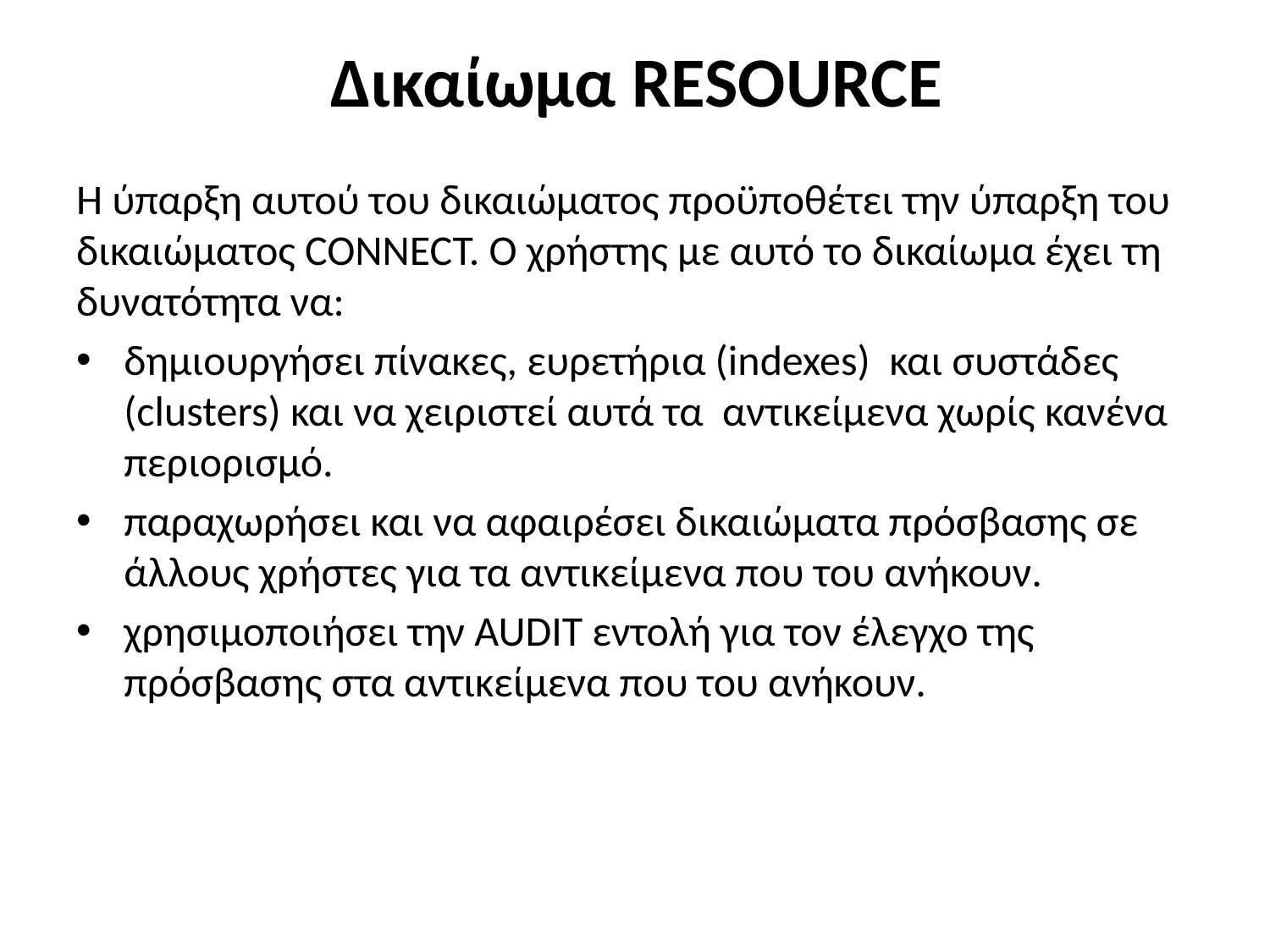

# Δικαίωμα RESOURCE
Η ύπαρξη αυτού του δικαιώματος προϋποθέτει την ύπαρξη του δικαιώματος CONNECT. Ο χρήστης με αυτό το δικαίωμα έχει τη δυνατότητα να:
δημιουργήσει πίνακες, ευρετήρια (indexes)  και συστάδες (clusters) και να χειριστεί αυτά τα  αντικείμενα χωρίς κανένα περιορισμό.
παραχωρήσει και να αφαιρέσει δικαιώματα πρόσβασης σε άλλους χρήστες για τα αντικείμενα που του ανήκουν.
χρησιμοποιήσει την AUDIT εντολή για τον έλεγχο της πρόσβασης στα αντικείμενα που του ανήκουν.